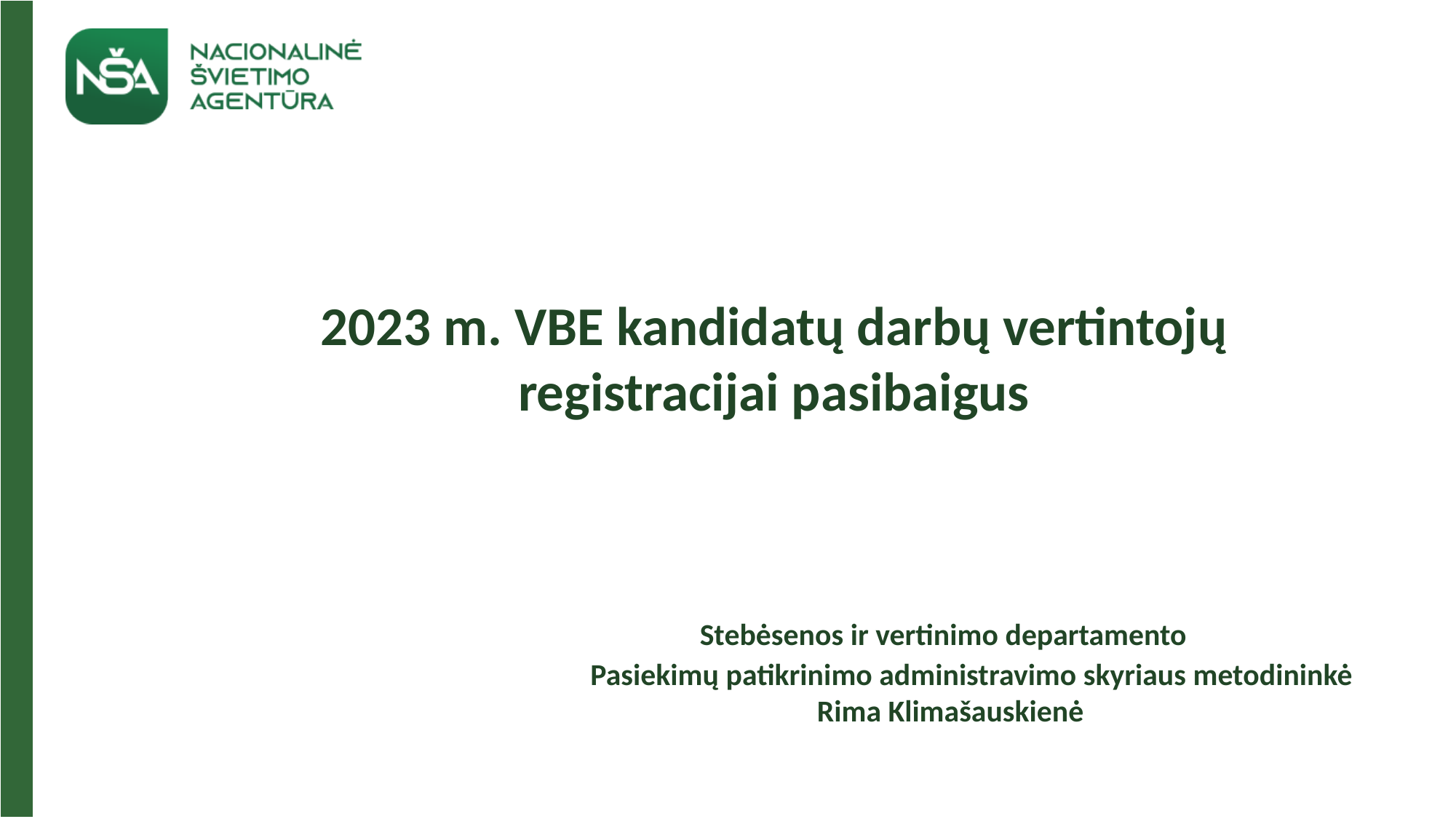

2023 m. VBE kandidatų darbų vertintojų registracijai pasibaigus

                               Stebėsenos ir vertinimo departamento
                   Pasiekimų patikrinimo administravimo skyriaus metodininkė
                                                    Rima Klimašauskienė